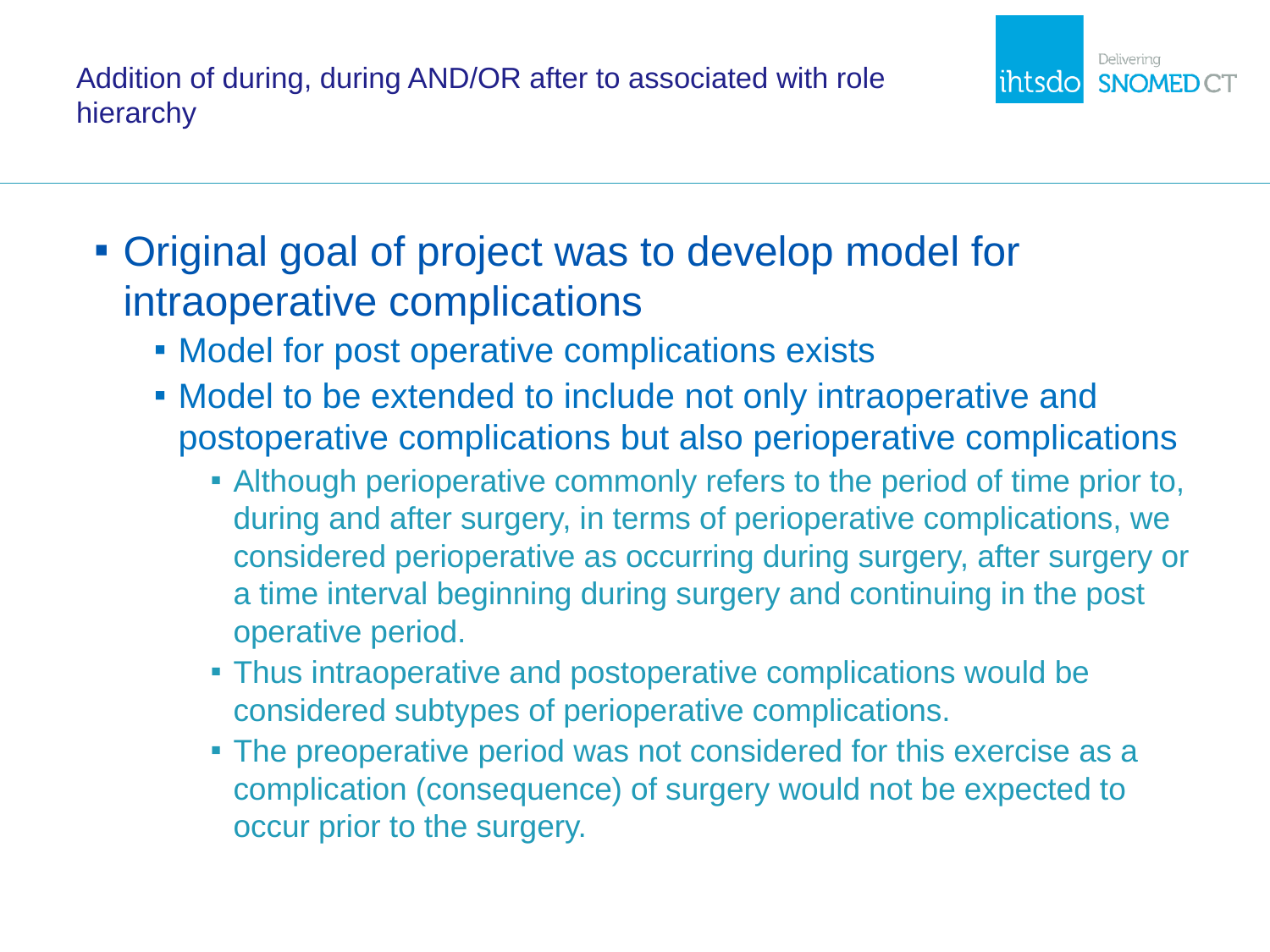

# Addition of during, during AND/OR after to associated with role hierarchy
Original goal of project was to develop model for intraoperative complications
Model for post operative complications exists
Model to be extended to include not only intraoperative and postoperative complications but also perioperative complications
Although perioperative commonly refers to the period of time prior to, during and after surgery, in terms of perioperative complications, we considered perioperative as occurring during surgery, after surgery or a time interval beginning during surgery and continuing in the post operative period.
Thus intraoperative and postoperative complications would be considered subtypes of perioperative complications.
The preoperative period was not considered for this exercise as a complication (consequence) of surgery would not be expected to occur prior to the surgery.